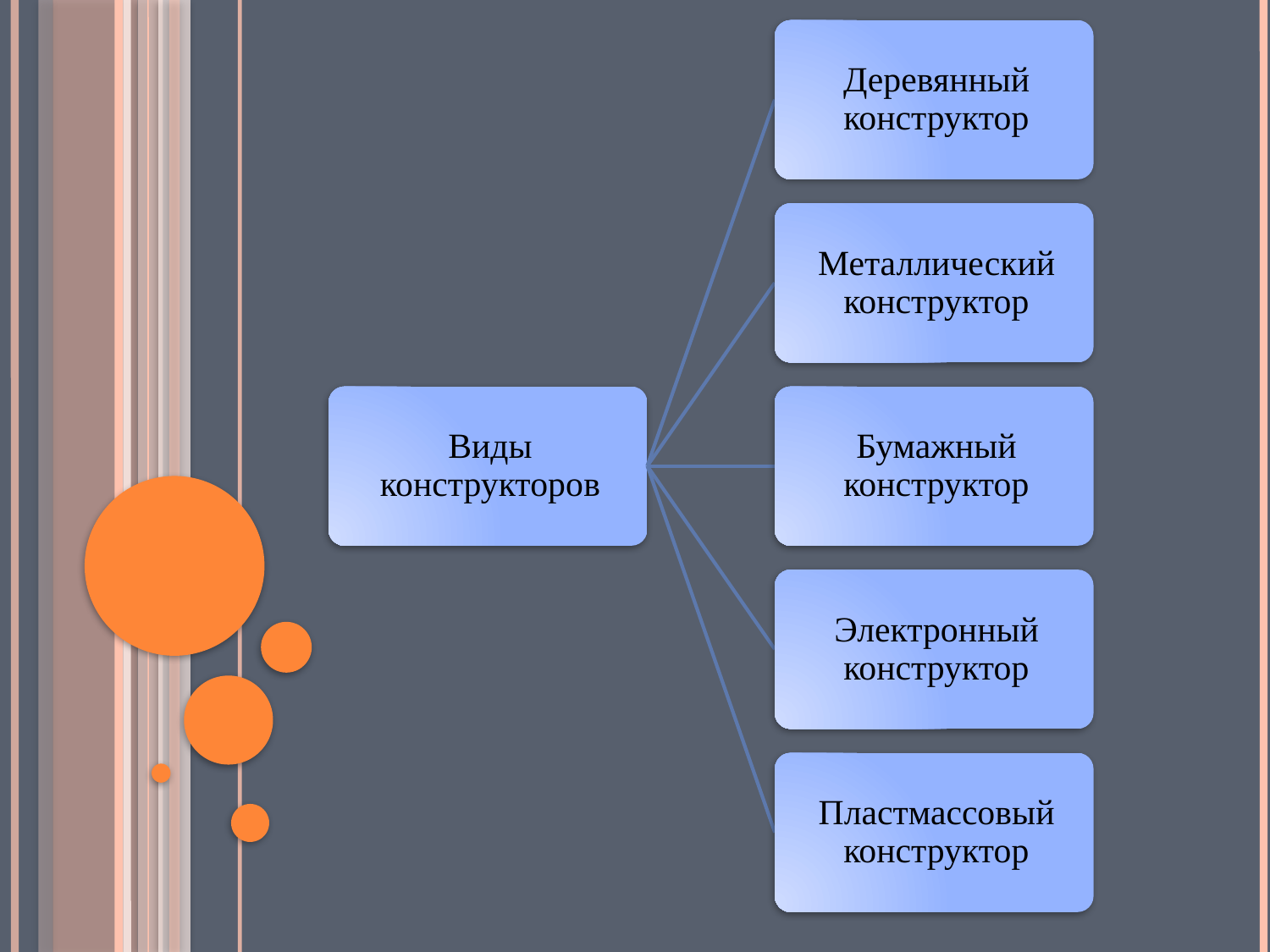

Виды конструкторов

Деревянный конструктор

Металлический конструктор

Бумажный конструктор

Электронный конструктор

Пластмассовый конструктор